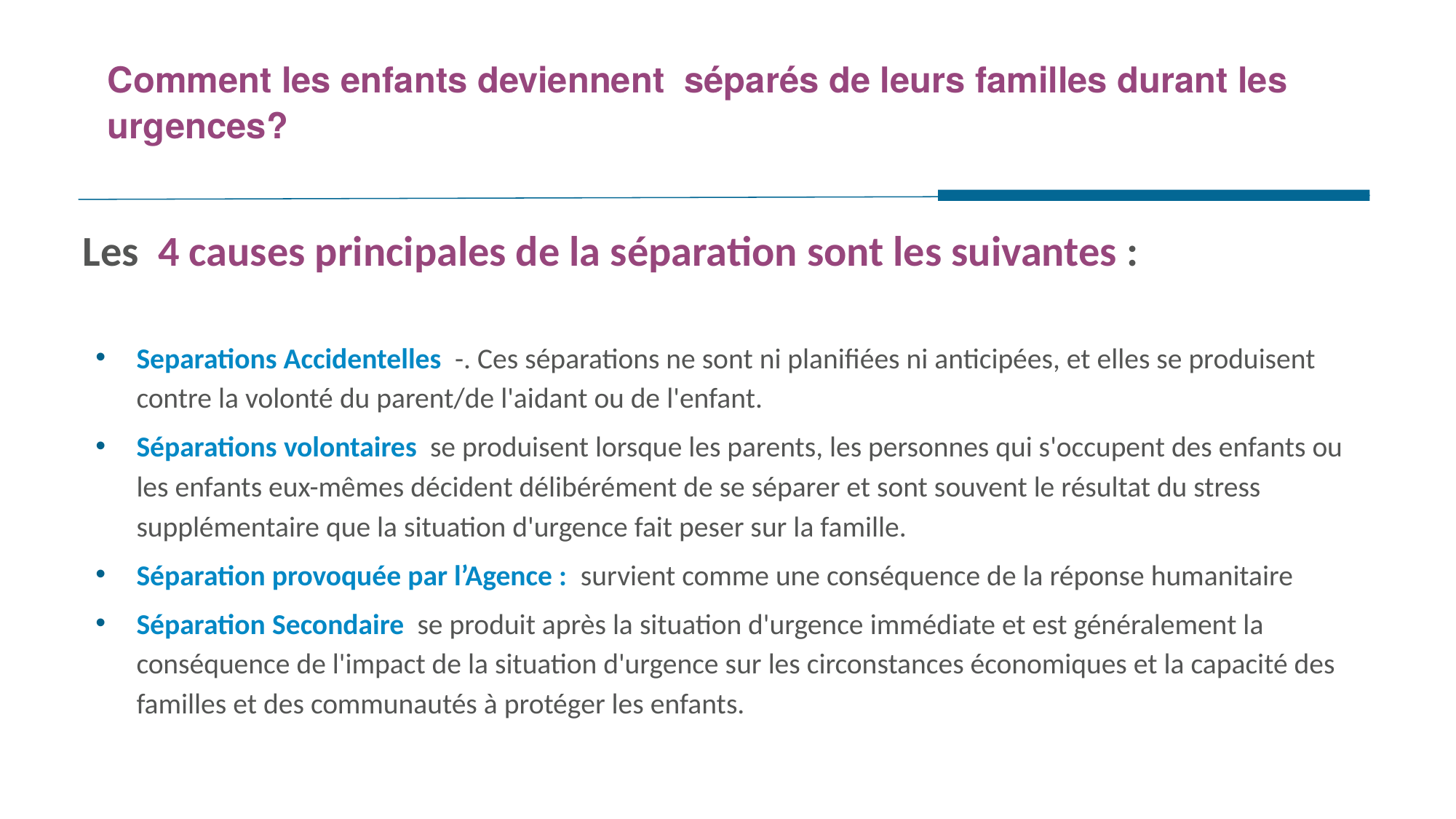

Comment les enfants deviennent  séparés de leurs familles durant les urgences?
Les  4 causes principales de la séparation sont les suivantes :
Separations Accidentelles  -. Ces séparations ne sont ni planifiées ni anticipées, et elles se produisent contre la volonté du parent/de l'aidant ou de l'enfant.
Séparations volontaires  se produisent lorsque les parents, les personnes qui s'occupent des enfants ou les enfants eux-mêmes décident délibérément de se séparer et sont souvent le résultat du stress supplémentaire que la situation d'urgence fait peser sur la famille.
Séparation provoquée par l’Agence :  survient comme une conséquence de la réponse humanitaire
Séparation Secondaire  se produit après la situation d'urgence immédiate et est généralement la conséquence de l'impact de la situation d'urgence sur les circonstances économiques et la capacité des familles et des communautés à protéger les enfants.